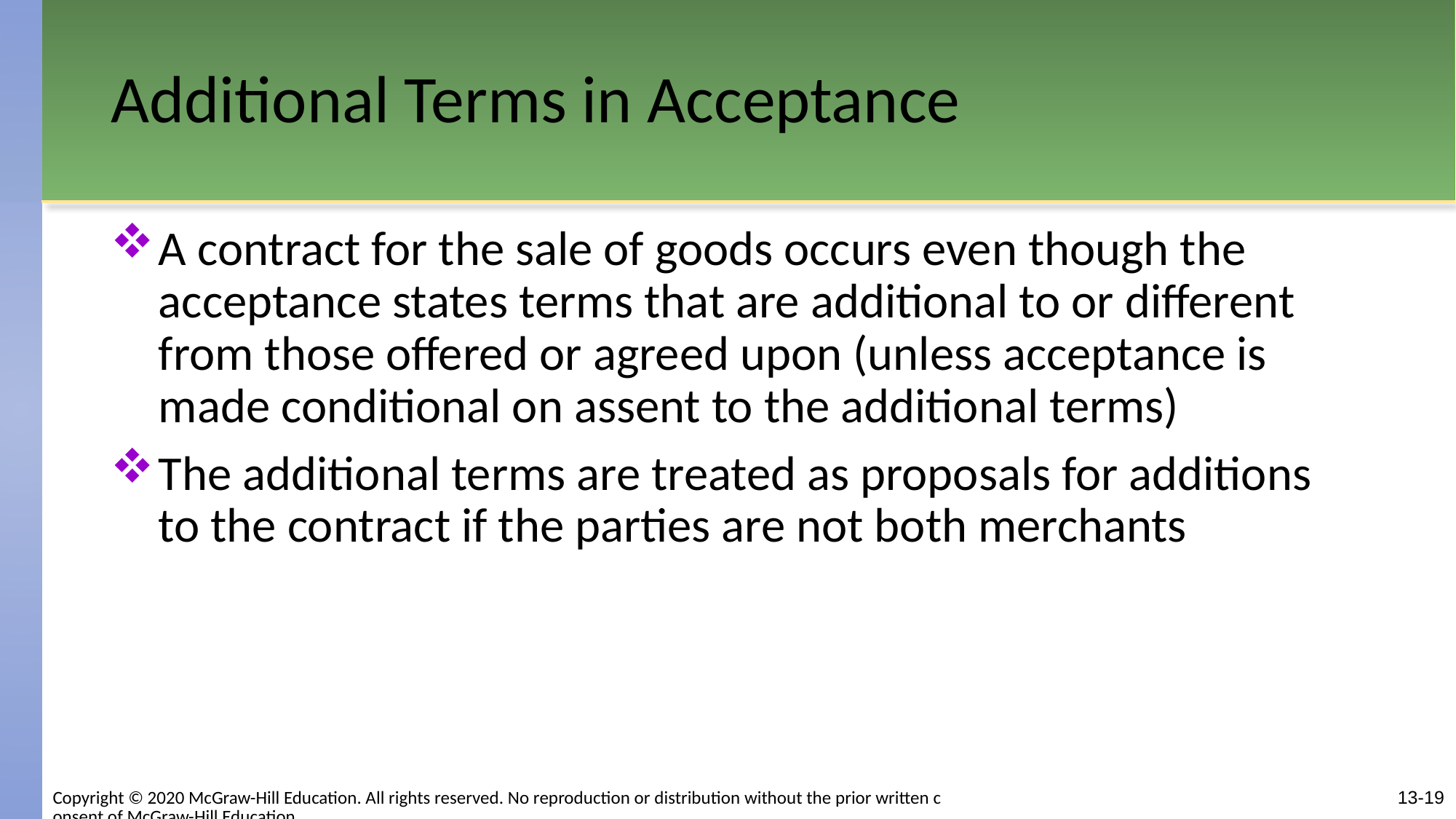

# Additional Terms in Acceptance
A contract for the sale of goods occurs even though the acceptance states terms that are additional to or different from those offered or agreed upon (unless acceptance is made conditional on assent to the additional terms)
The additional terms are treated as proposals for additions to the contract if the parties are not both merchants

Copyright © 2020 McGraw-Hill Education. All rights reserved. No reproduction or distribution without the prior written consent of McGraw-Hill Education.
13-19